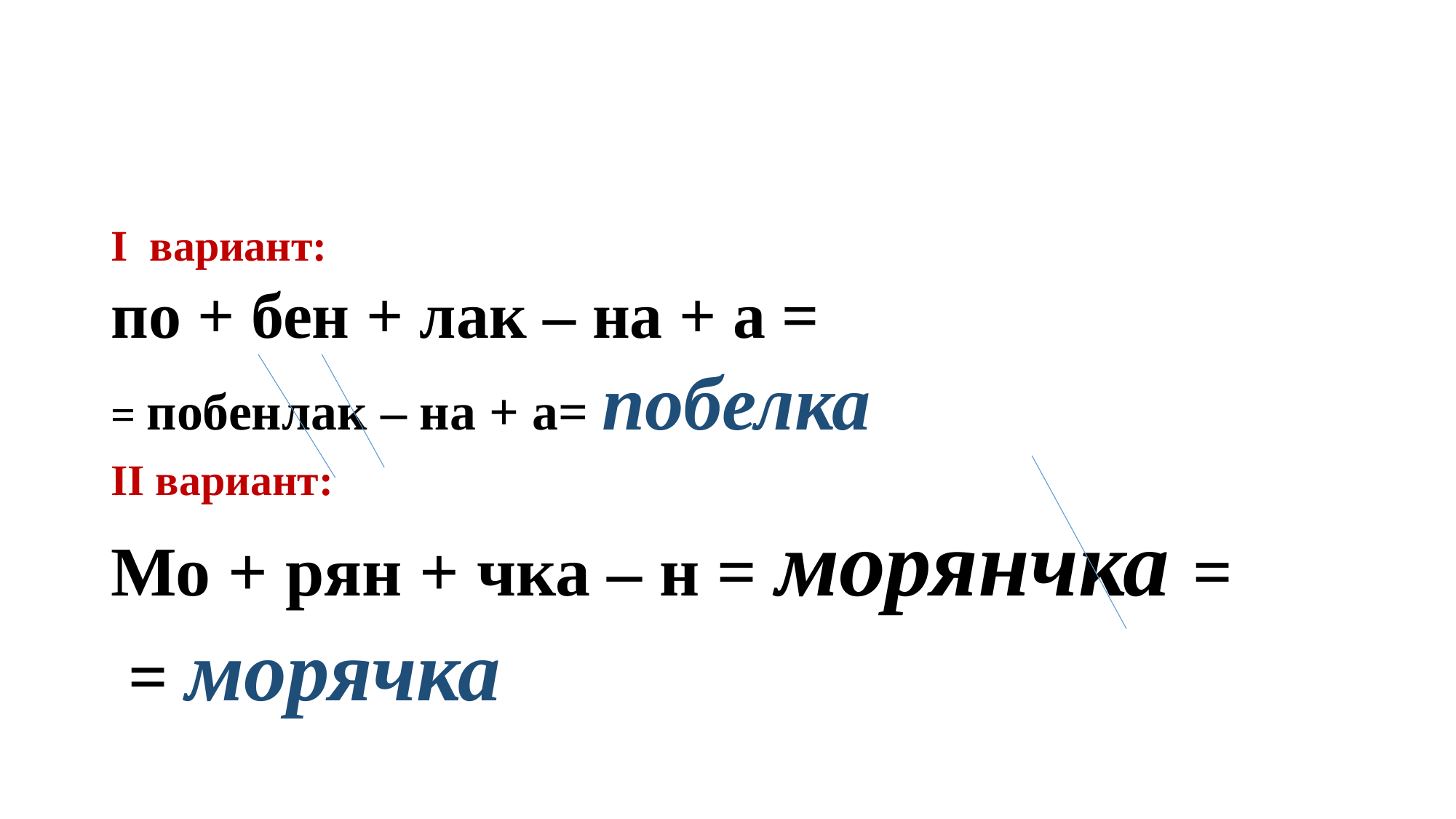

#
I  вариант:
по + бен + лак – на + а =
= побенлак – на + а= побелка
II вариант:
Мо + рян + чка – н = морянчка =
 = морячка